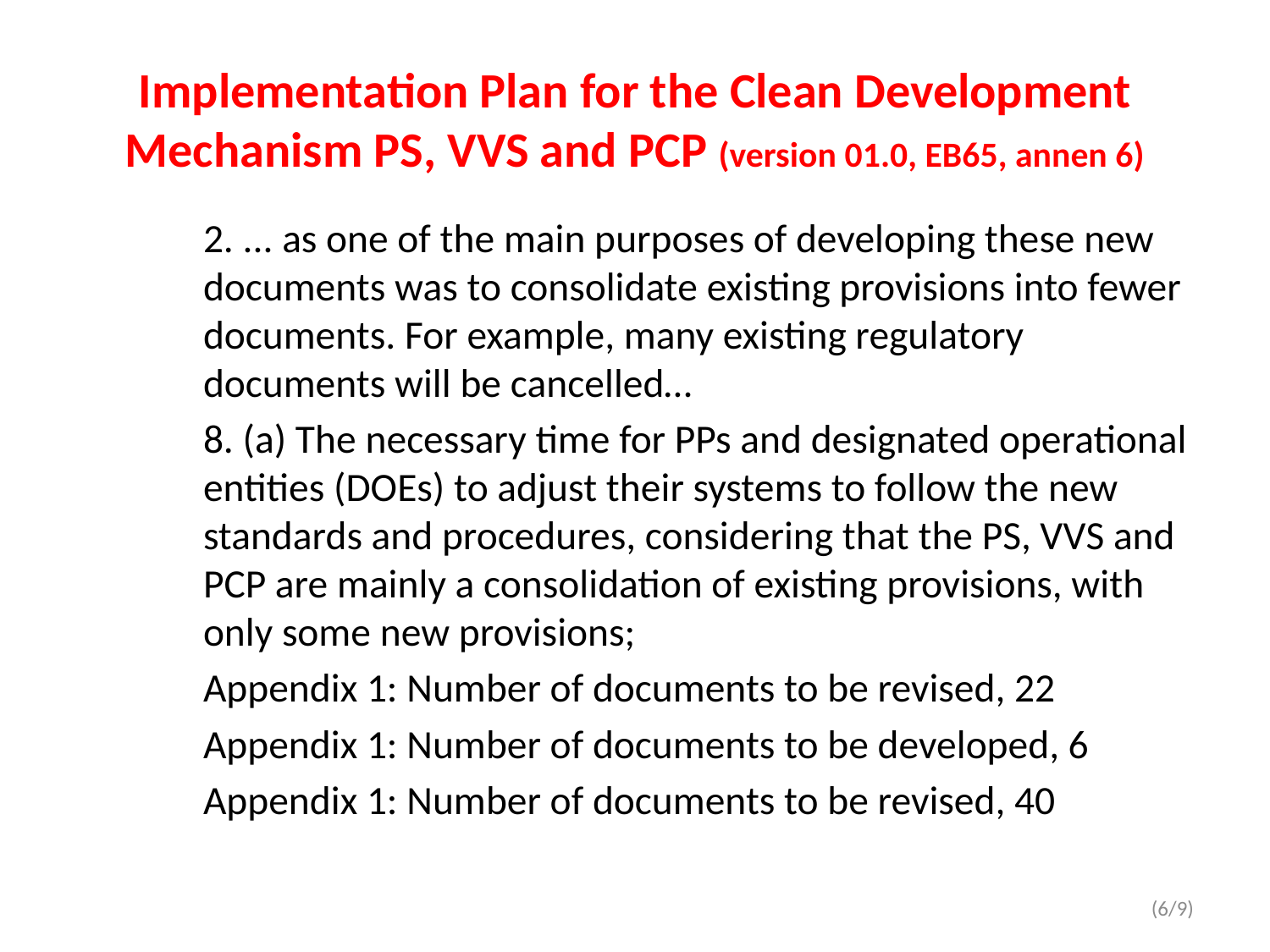

(6/9)
# Implementation Plan for the Clean Development Mechanism PS, VVS and PCP (version 01.0, EB65, annen 6)
2. ... as one of the main purposes of developing these new documents was to consolidate existing provisions into fewer documents. For example, many existing regulatory documents will be cancelled…
8. (a) The necessary time for PPs and designated operational entities (DOEs) to adjust their systems to follow the new standards and procedures, considering that the PS, VVS and PCP are mainly a consolidation of existing provisions, with only some new provisions;
Appendix 1: Number of documents to be revised, 22
Appendix 1: Number of documents to be developed, 6
Appendix 1: Number of documents to be revised, 40